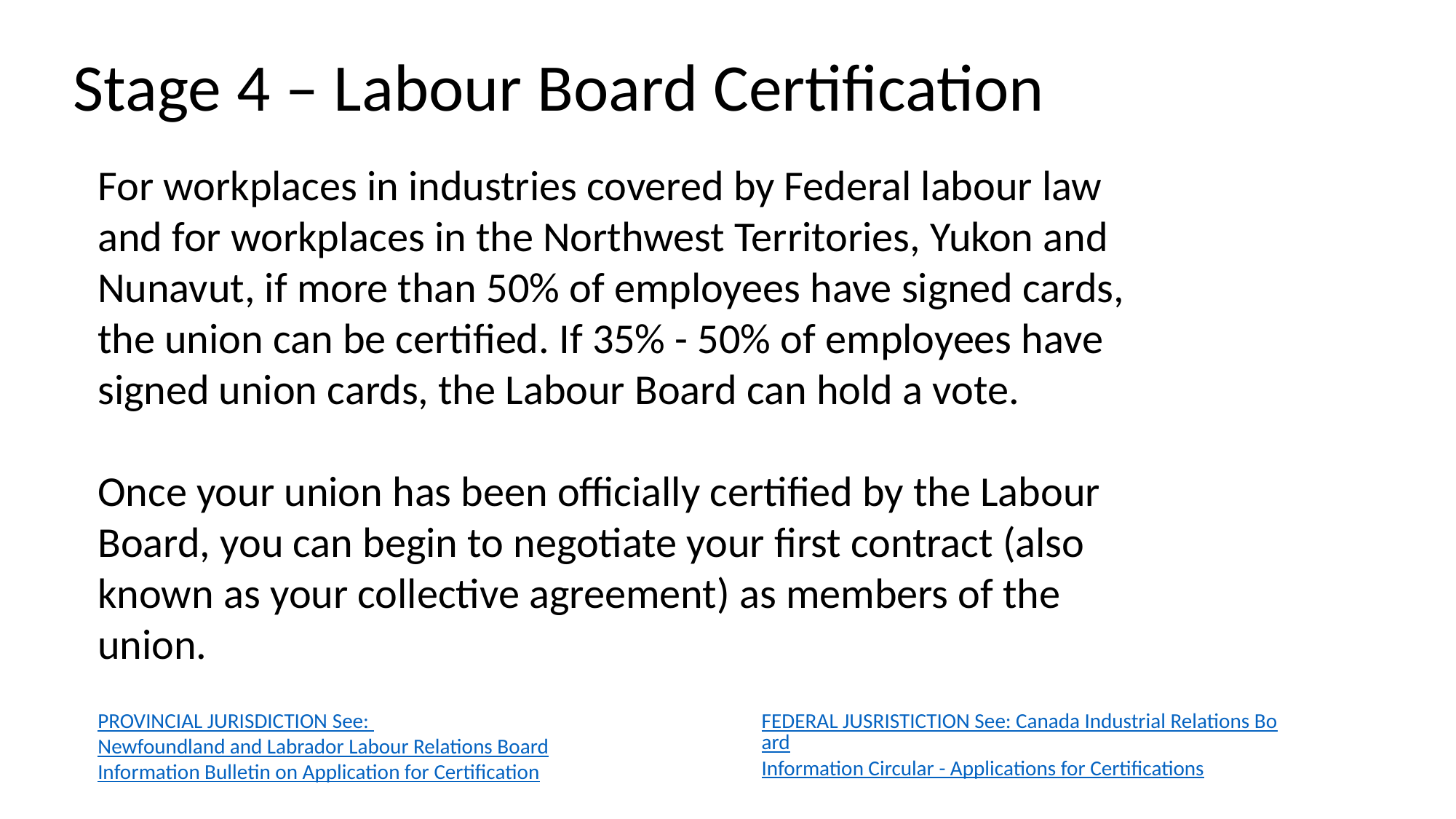

# Stage 4 – Labour Board Certification
For workplaces in industries covered by Federal labour law and for workplaces in the Northwest Territories, Yukon and Nunavut, if more than 50% of employees have signed cards, the union can be certified. If 35% - 50% of employees have signed union cards, the Labour Board can hold a vote.

Once your union has been officially certified by the Labour Board, you can begin to negotiate your first contract (also known as your collective agreement) as members of the union.
PROVINCIAL JURISDICTION See:
Newfoundland and Labrador Labour Relations Board
Information Bulletin on Application for Certification
FEDERAL JUSRISTICTION See: Canada Industrial Relations Board
Information Circular - Applications for Certifications